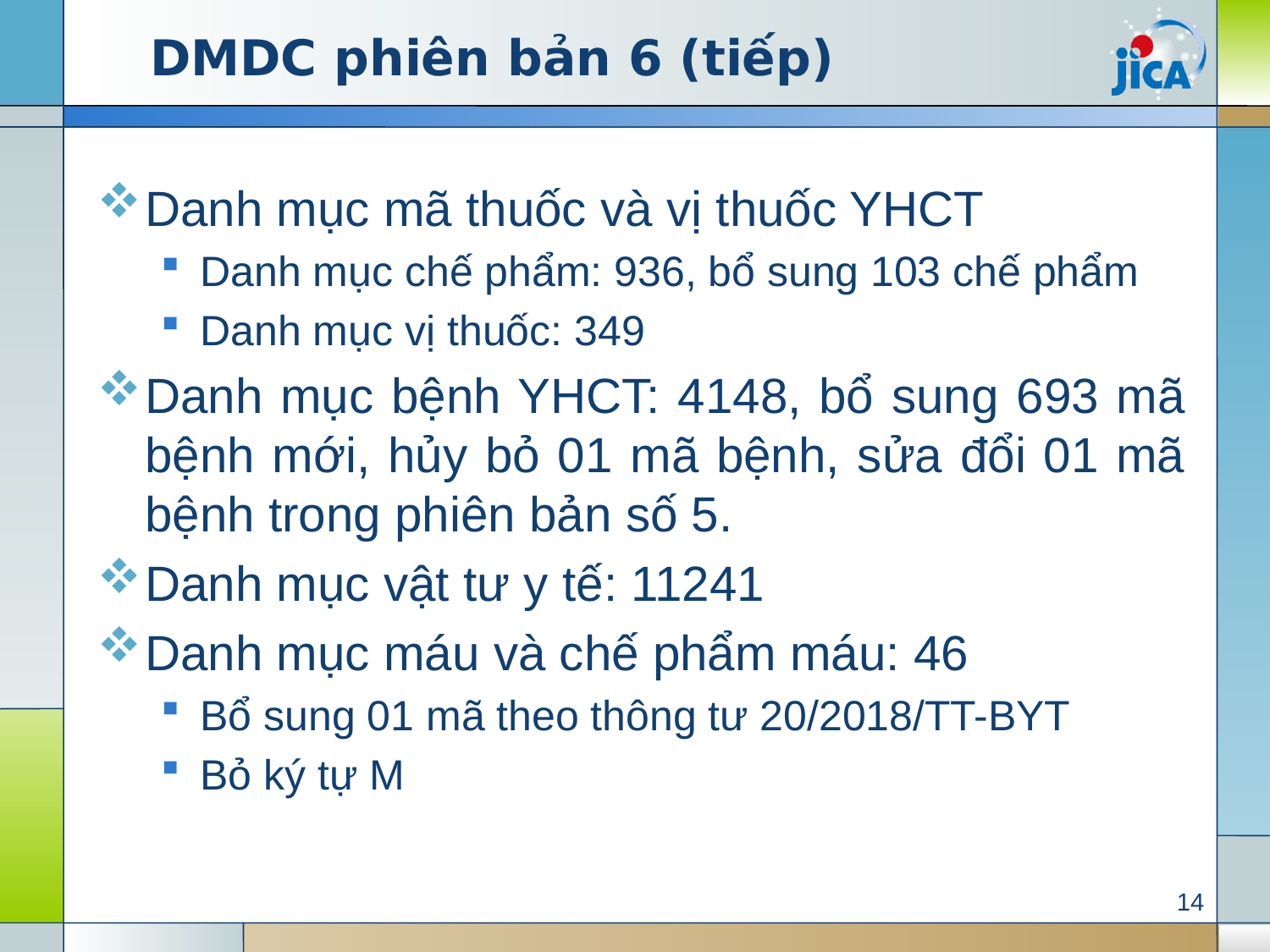

# DMDC phiên bản 6 (tiếp)
Danh mục mã thuốc và vị thuốc YHCT
Danh mục chế phẩm: 936, bổ sung 103 chế phẩm
Danh mục vị thuốc: 349
Danh mục bệnh YHCT: 4148, bổ sung 693 mã bệnh mới, hủy bỏ 01 mã bệnh, sửa đổi 01 mã bệnh trong phiên bản số 5.
Danh mục vật tư y tế: 11241
Danh mục máu và chế phẩm máu: 46
Bổ sung 01 mã theo thông tư 20/2018/TT-BYT
Bỏ ký tự M
14